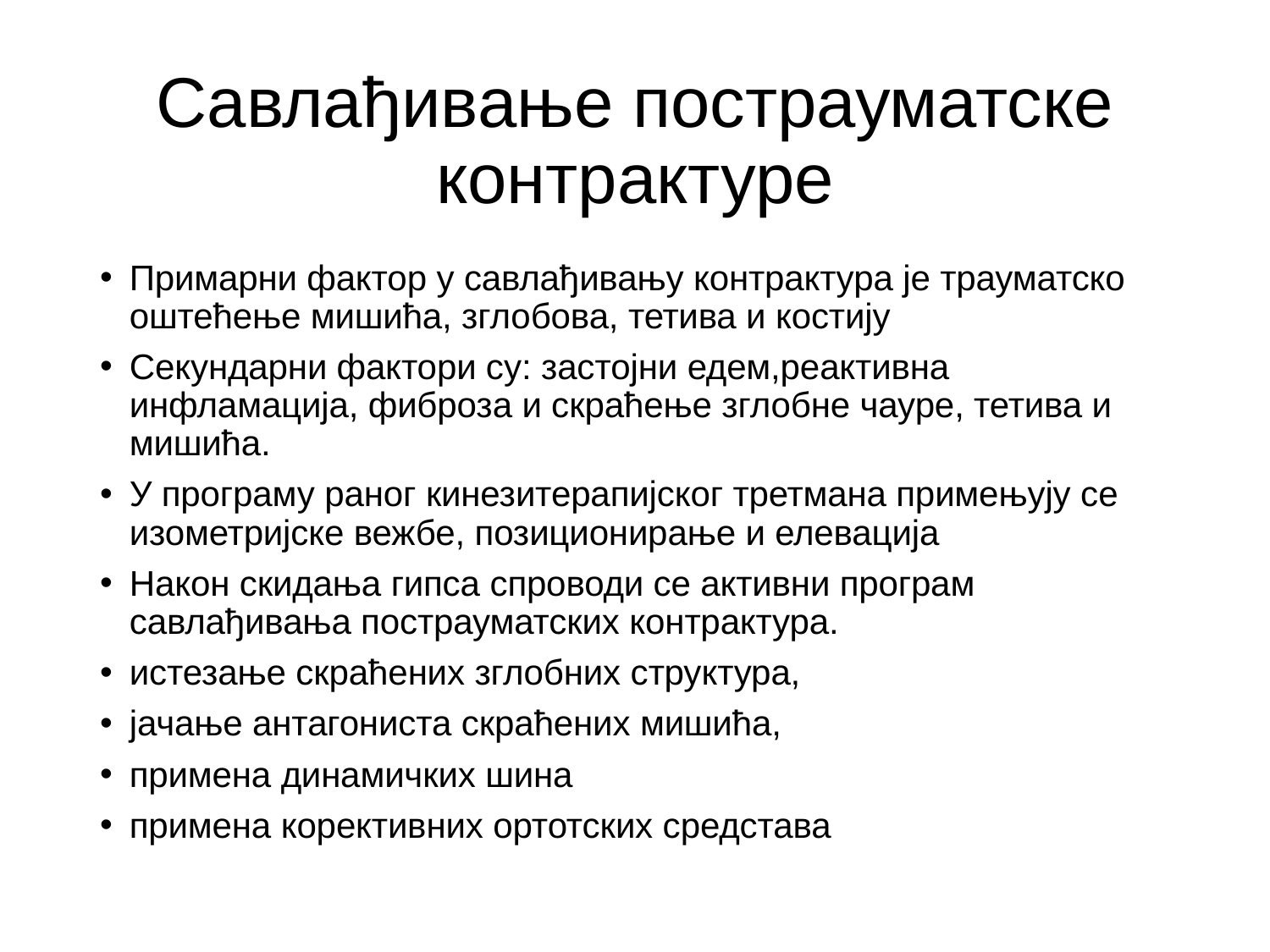

# Савлађивање пострауматске контрактуре
Примарни фактор у савлађивању контрактура је трауматско оштећење мишића, зглобова, тетива и костију
Секундарни фактори су: застојни едем,реактивна инфламација, фиброза и скраћење зглобне чауре, тетива и мишића.
У програму раног кинезитерапијског третмана примењују се изометријске вежбе, позиционирање и елевација
Након скидања гипса спроводи се активни програм савлађивања пострауматских контрактура.
истезање скраћених зглобних структура,
јачање антагониста скраћених мишића,
примена динамичких шина
примена корективних ортотских средстава